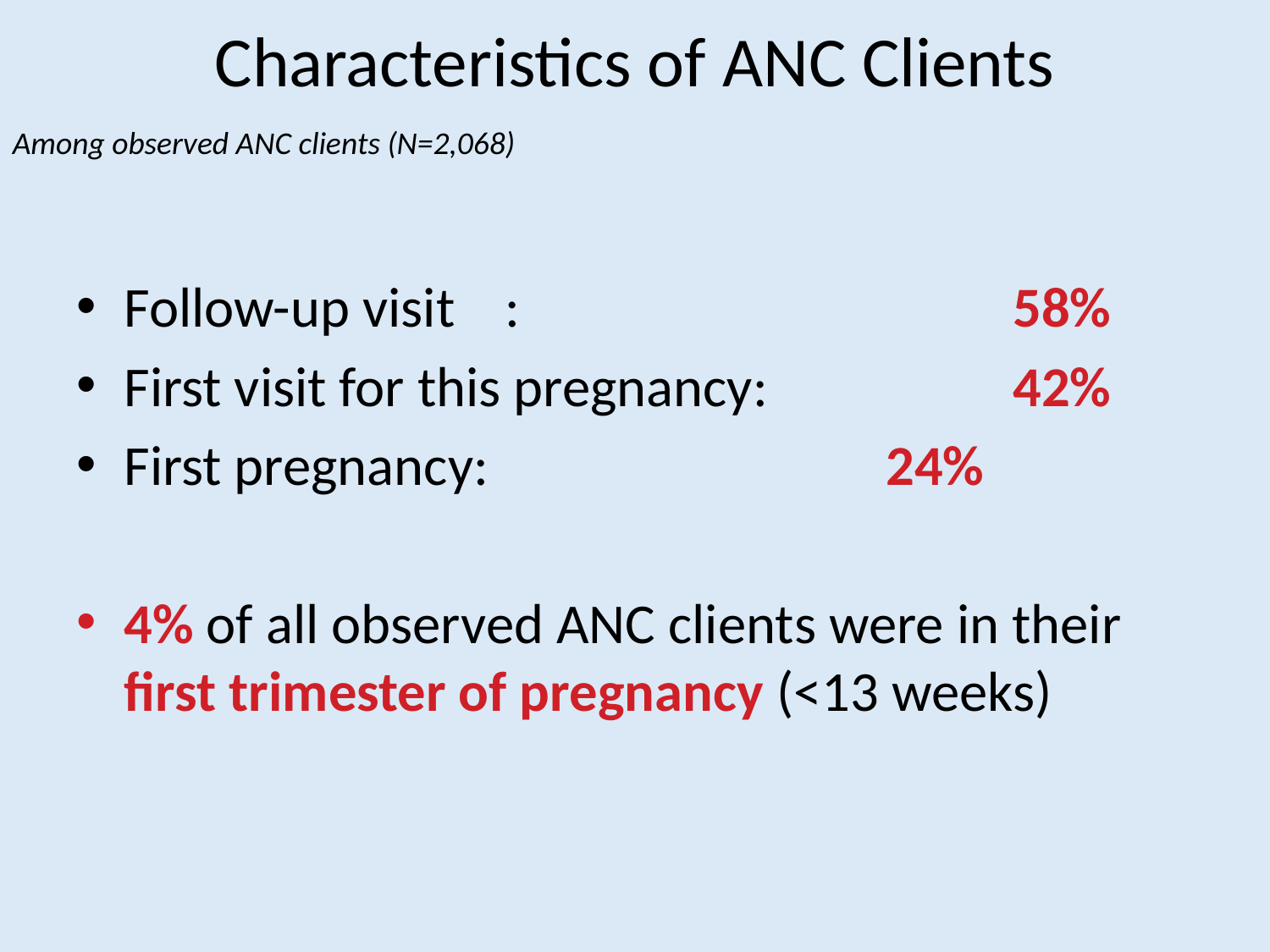

# Characteristics of ANC Clients
Among observed ANC clients (N=2,068)
Follow-up visit	:				58%
First visit for this pregnancy:		42%
First pregnancy:				24%

4% of all observed ANC clients were in their first trimester of pregnancy (<13 weeks)